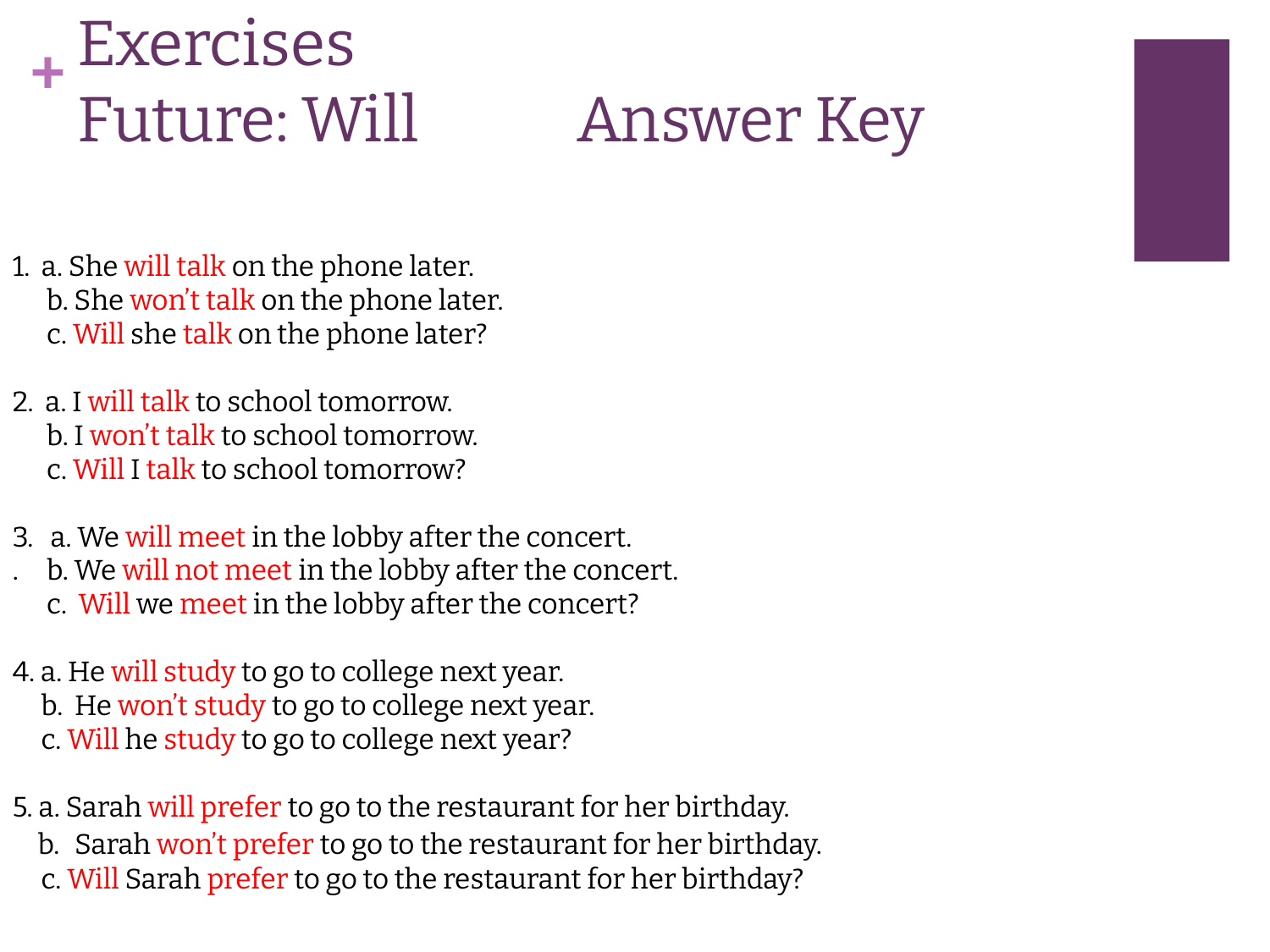

Exercises
Future: Will  			Answer Key

1.  a. She will talk on the phone later.
      b. She won’t talk on the phone later.
      c. Will she talk on the phone later?

2.  a. I will talk to school tomorrow.
      b. I won’t talk to school tomorrow.
      c. Will I talk to school tomorrow?

3.   a. We will meet in the lobby after the concert.
.     b. We will not meet in the lobby after the concert.
      c.  Will we meet in the lobby after the concert?

4. a. He will study to go to college next year.
     b.	He won’t study to go to college next year.
     c. Will he study to go to college next year?

5. a. Sarah will prefer to go to the restaurant for her birthday.
    b.	Sarah won’t prefer to go to the restaurant for her birthday.
     c. Will Sarah prefer to go to the restaurant for her birthday?